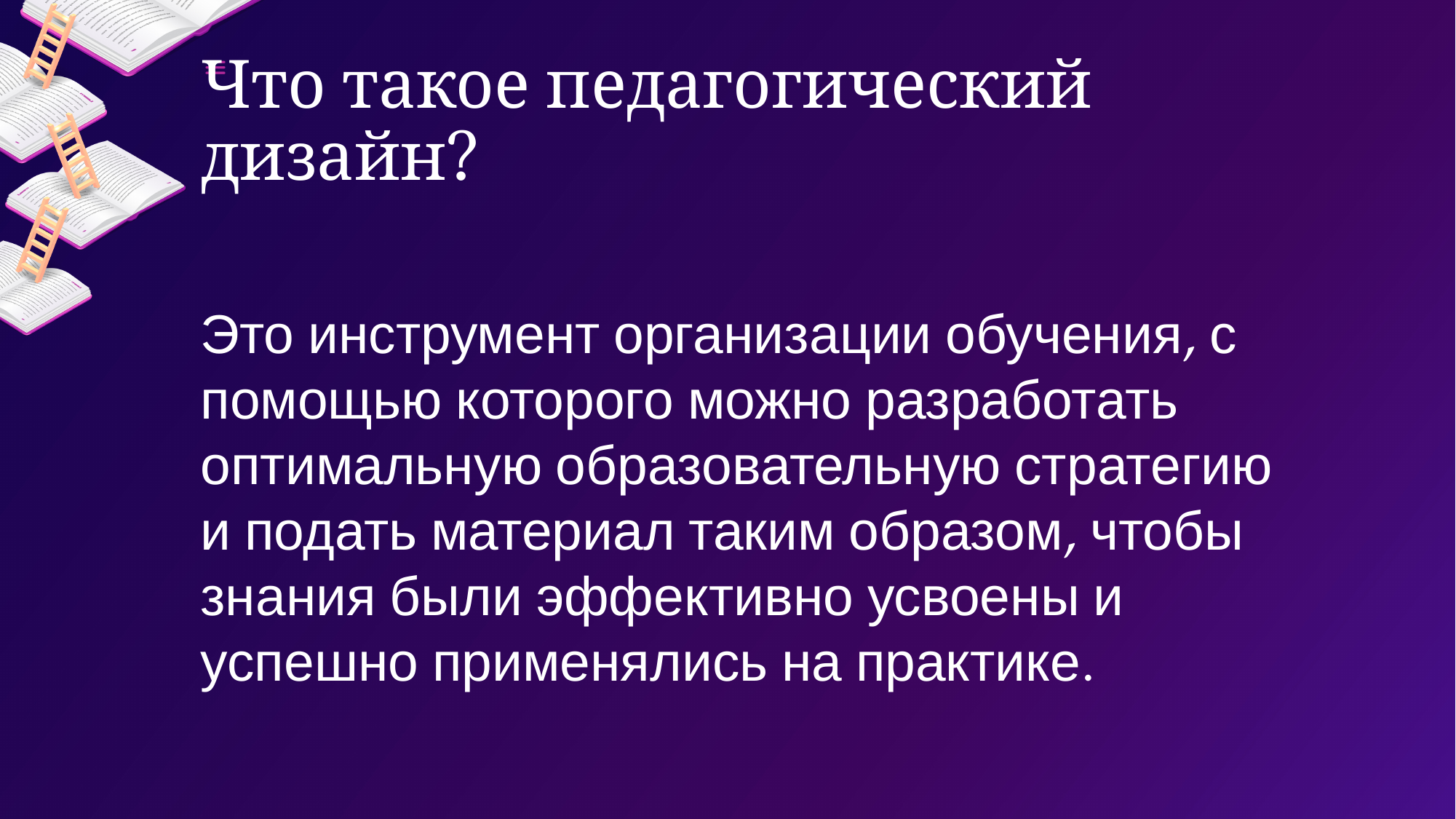

# Что такое педагогический дизайн?
Это инструмент организации обучения, с помощью которого можно разработать оптимальную образовательную стратегию и подать материал таким образом, чтобы знания были эффективно усвоены и успешно применялись на практике.